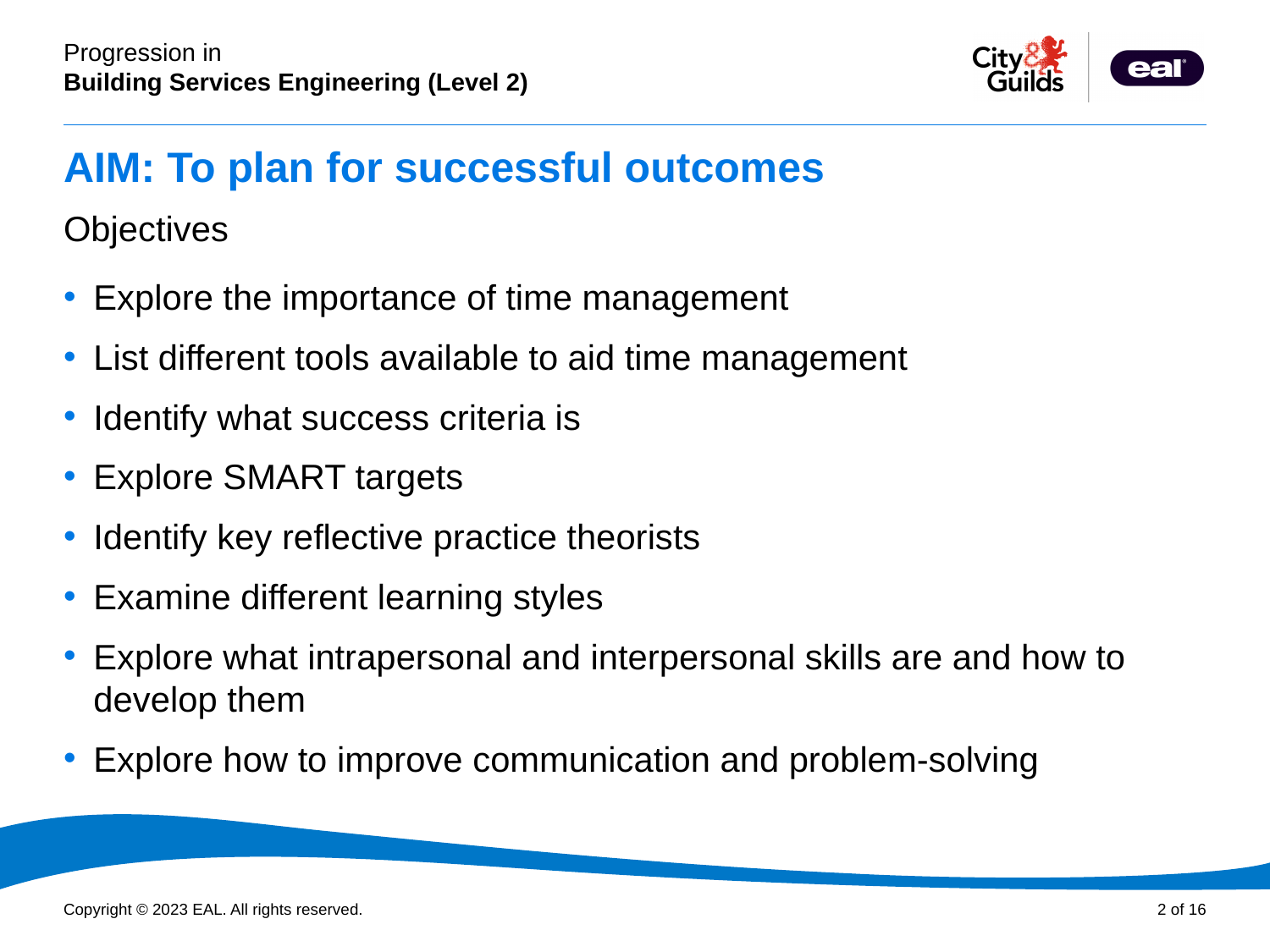

# AIM: To plan for successful outcomes
Objectives
Explore the importance of time management
List different tools available to aid time management
Identify what success criteria is
Explore SMART targets
Identify key reflective practice theorists
Examine different learning styles
Explore what intrapersonal and interpersonal skills are and how to develop them
Explore how to improve communication and problem-solving